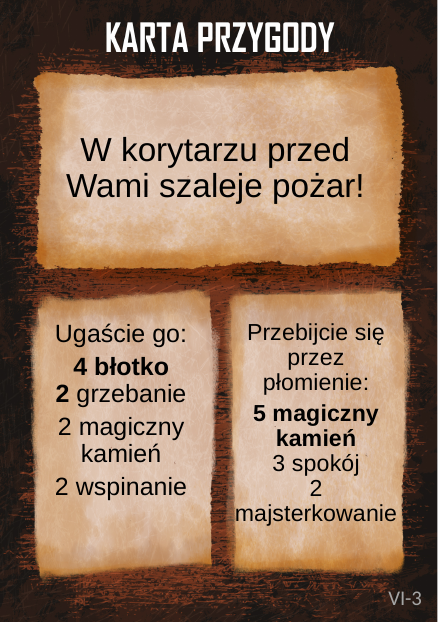

# W korytarzu przed Wami szaleje pożar!
Ugaście go:
4 błotko
2 grzebanie
2 magiczny kamień
2 wspinanie
Przebijcie się przez płomienie:
5 magiczny kamień
3 spokój
2 majsterkowanie
VI-3